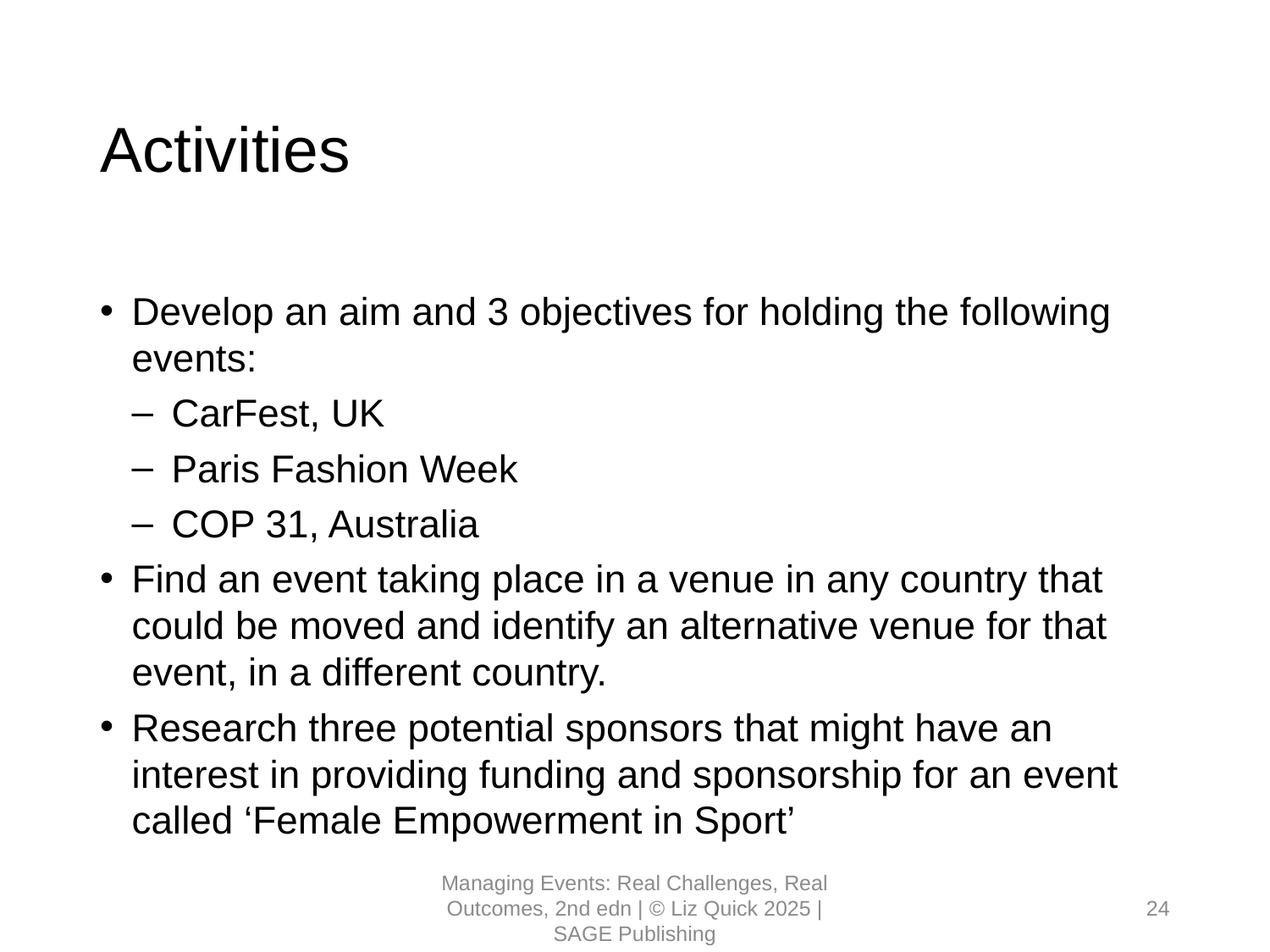

# Activities
Develop an aim and 3 objectives for holding the following events:
CarFest, UK
Paris Fashion Week
COP 31, Australia
Find an event taking place in a venue in any country that could be moved and identify an alternative venue for that event, in a different country.
Research three potential sponsors that might have an interest in providing funding and sponsorship for an event called ‘Female Empowerment in Sport’
Managing Events: Real Challenges, Real Outcomes, 2nd edn | © Liz Quick 2025 | SAGE Publishing
24